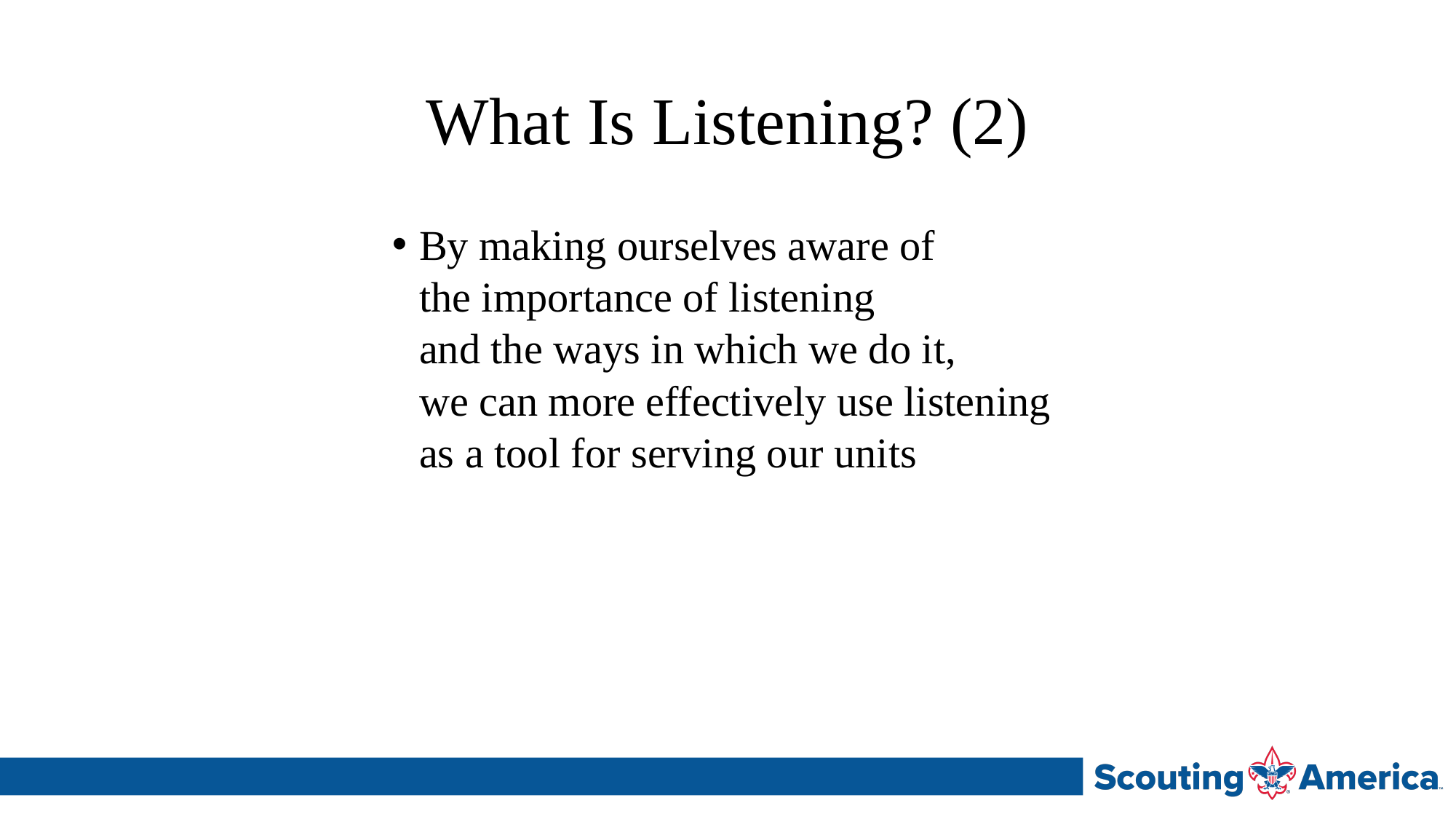

# What Is Listening? (2)
By making ourselves aware of
	the importance of listening
	and the ways in which we do it,
	we can more effectively use listening
	as a tool for serving our units